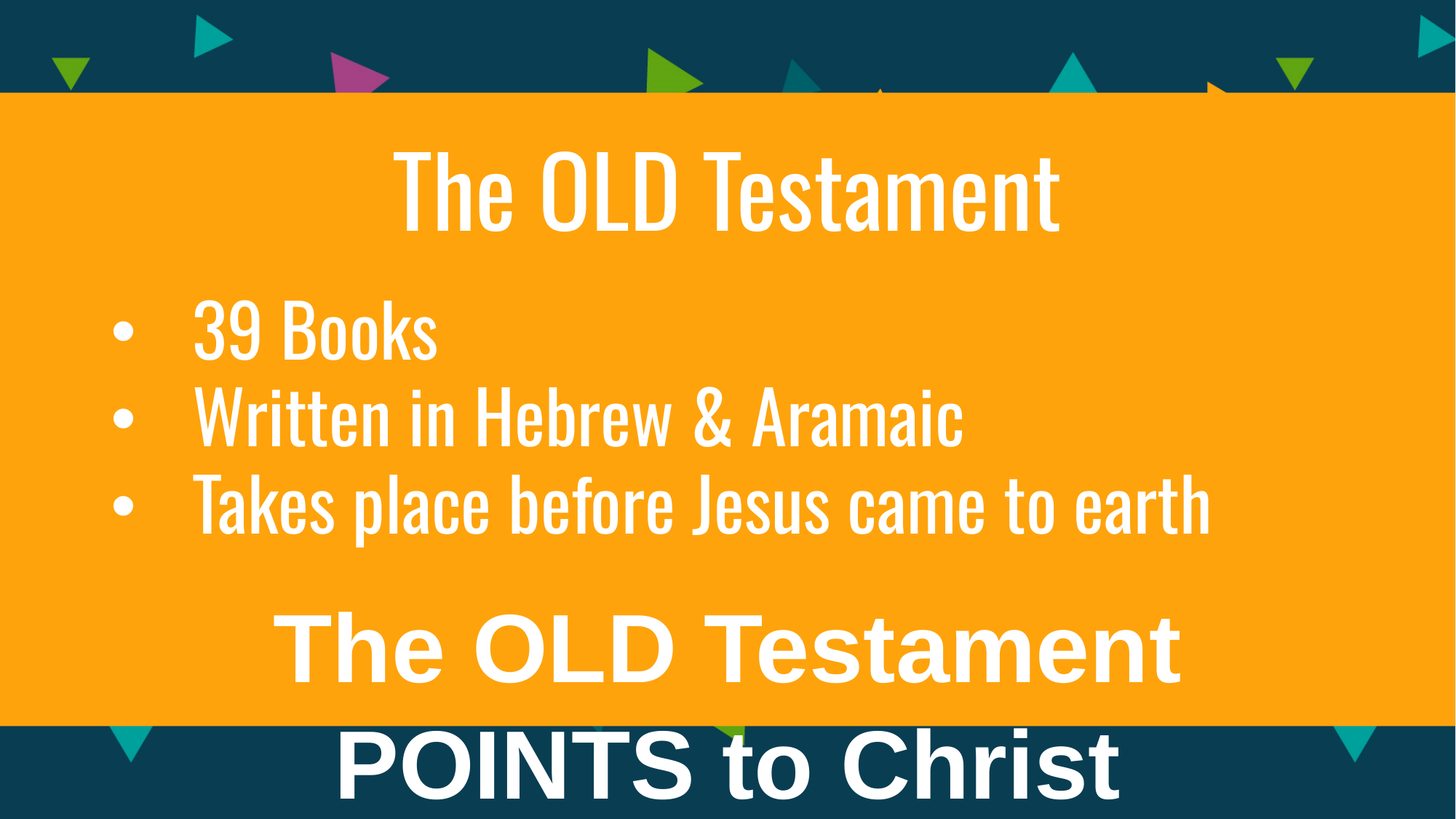

The OLD Testament

39 Books
Written in Hebrew & Aramaic
Takes place before Jesus came to earth

The OLD Testament POINTS to Christ